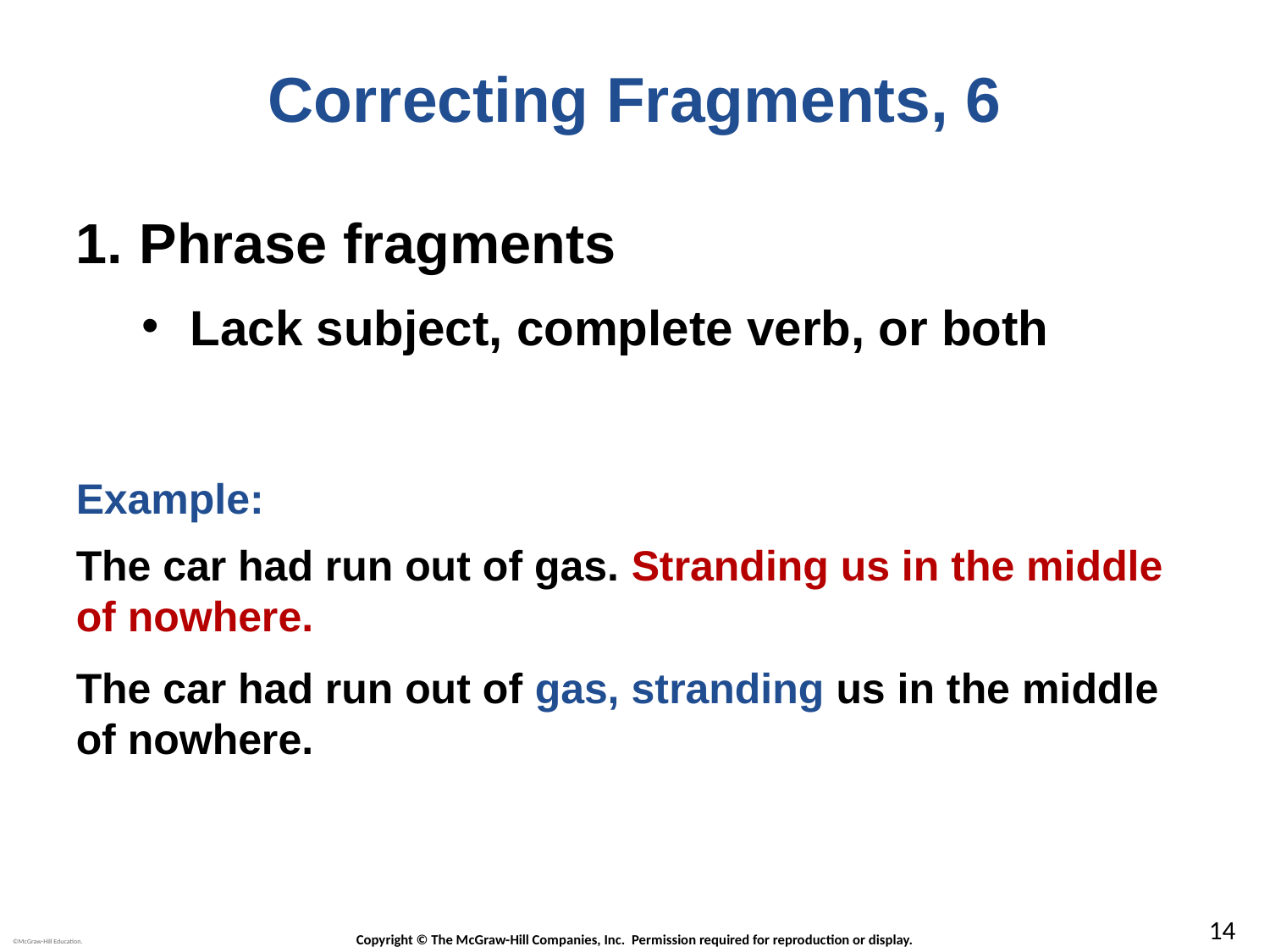

# Correcting Fragments, 6
Phrase fragments
Lack subject, complete verb, or both
Example:
The car had run out of gas. Stranding us in the middle of nowhere.
The car had run out of gas, stranding us in the middle of nowhere.